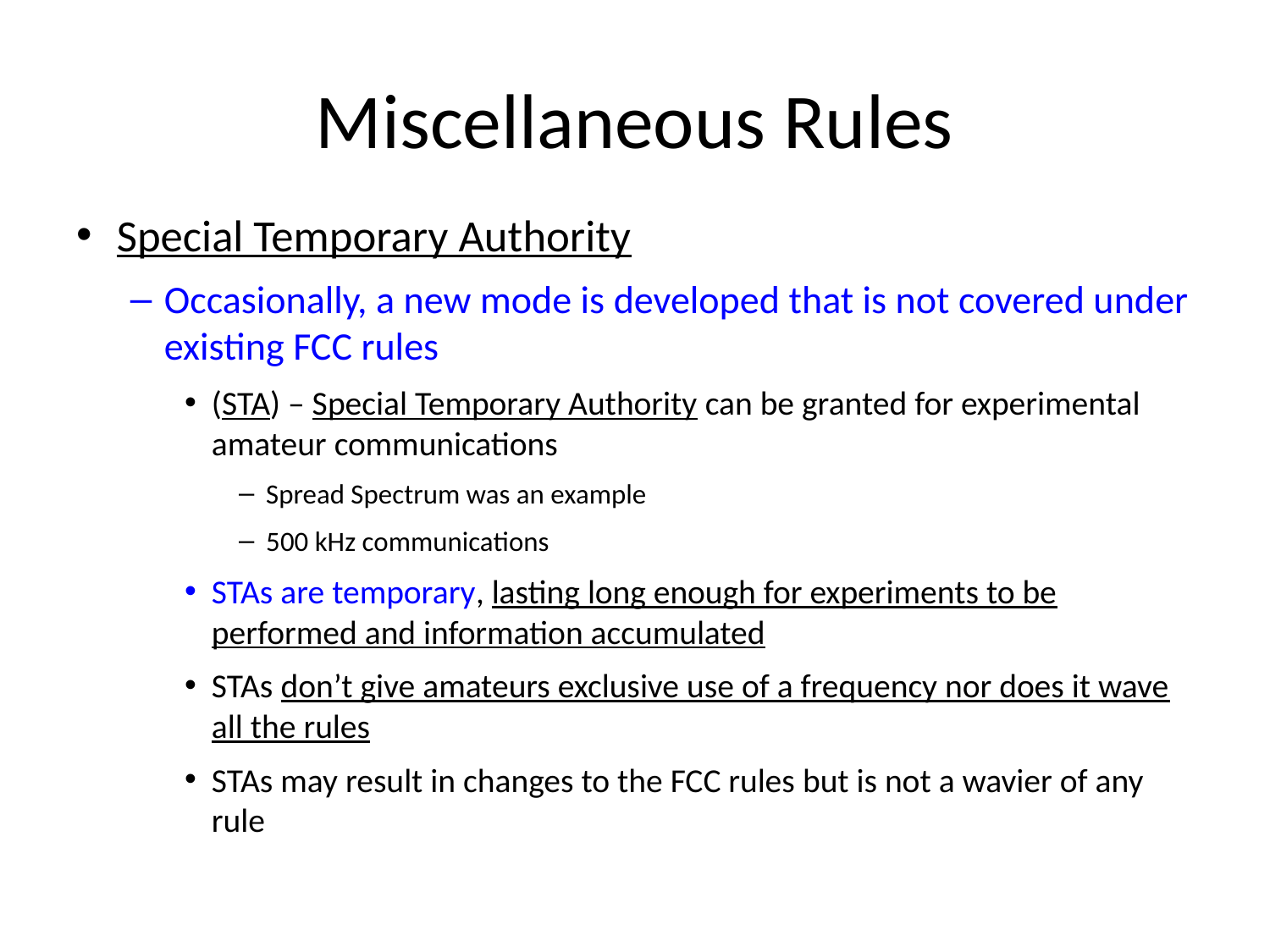

# Miscellaneous Rules
Special Temporary Authority
Occasionally, a new mode is developed that is not covered under existing FCC rules
(STA) – Special Temporary Authority can be granted for experimental amateur communications
Spread Spectrum was an example
500 kHz communications
STAs are temporary, lasting long enough for experiments to be performed and information accumulated
STAs don’t give amateurs exclusive use of a frequency nor does it wave all the rules
STAs may result in changes to the FCC rules but is not a wavier of any rule